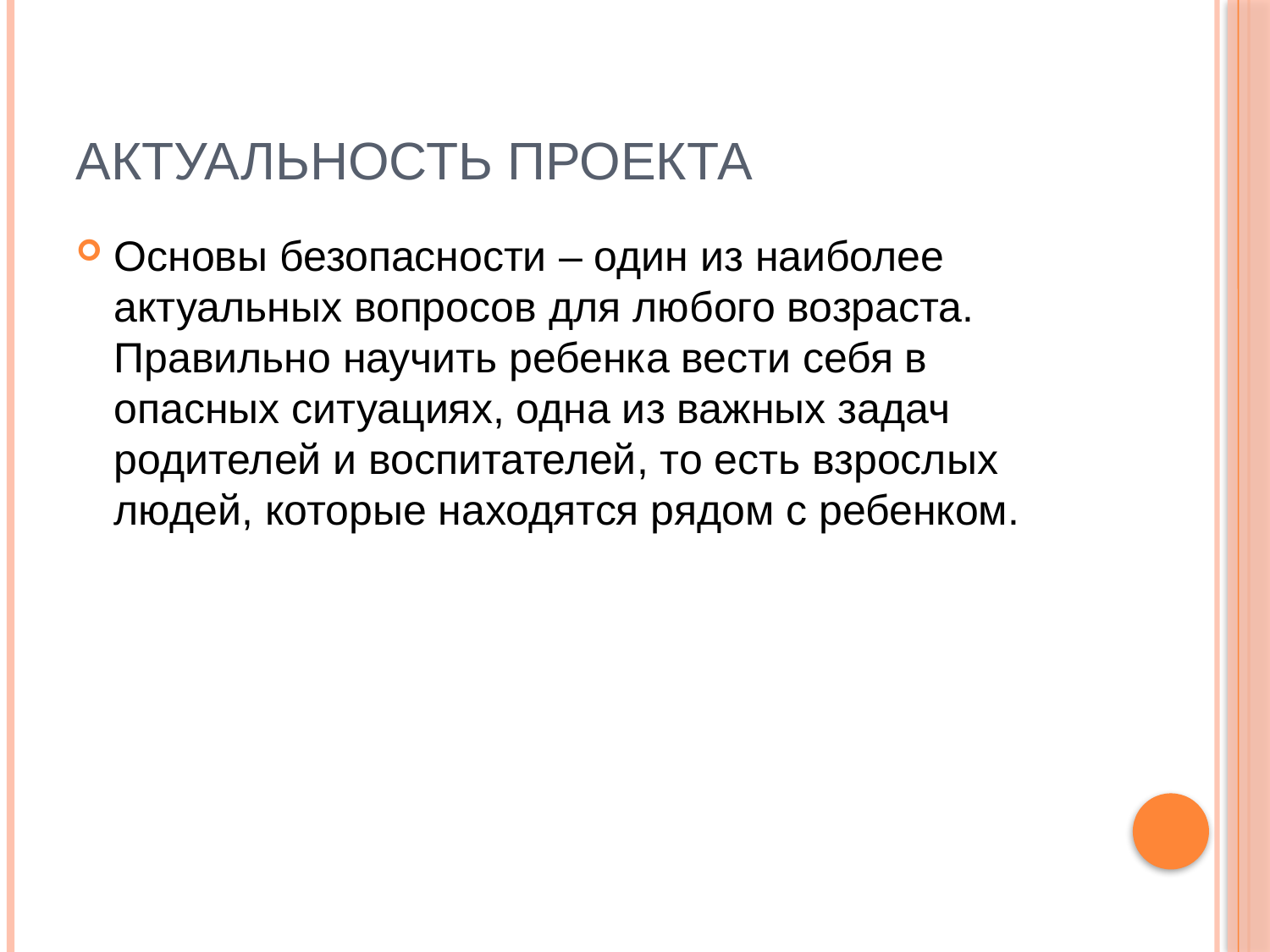

# Актуальность проекта
Основы безопасности – один из наиболее актуальных вопросов для любого возраста. Правильно научить ребенка вести себя в опасных ситуациях, одна из важных задач родителей и воспитателей, то есть взрослых людей, которые находятся рядом с ребенком.